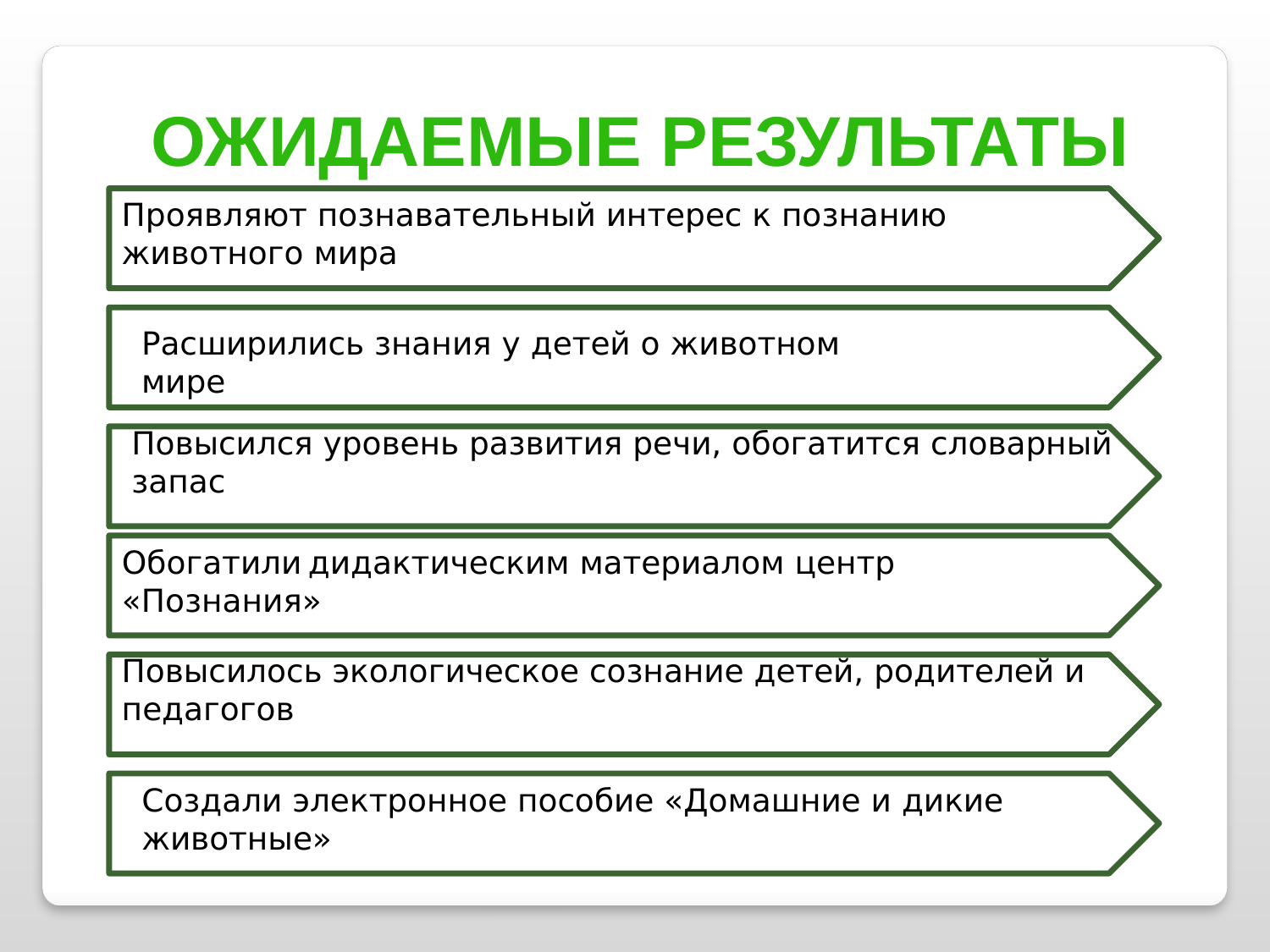

Ожидаемые результаты

Проявляют познавательный интерес к познанию животного мира

Расширились знания у детей о животном мире
Повысился уровень развития речи, обогатится словарный запас

Обогатили дидактическим материалом центр «Познания»
Повысилось экологическое сознание детей, родителей и педагогов

Создали электронное пособие «Домашние и дикие животные»